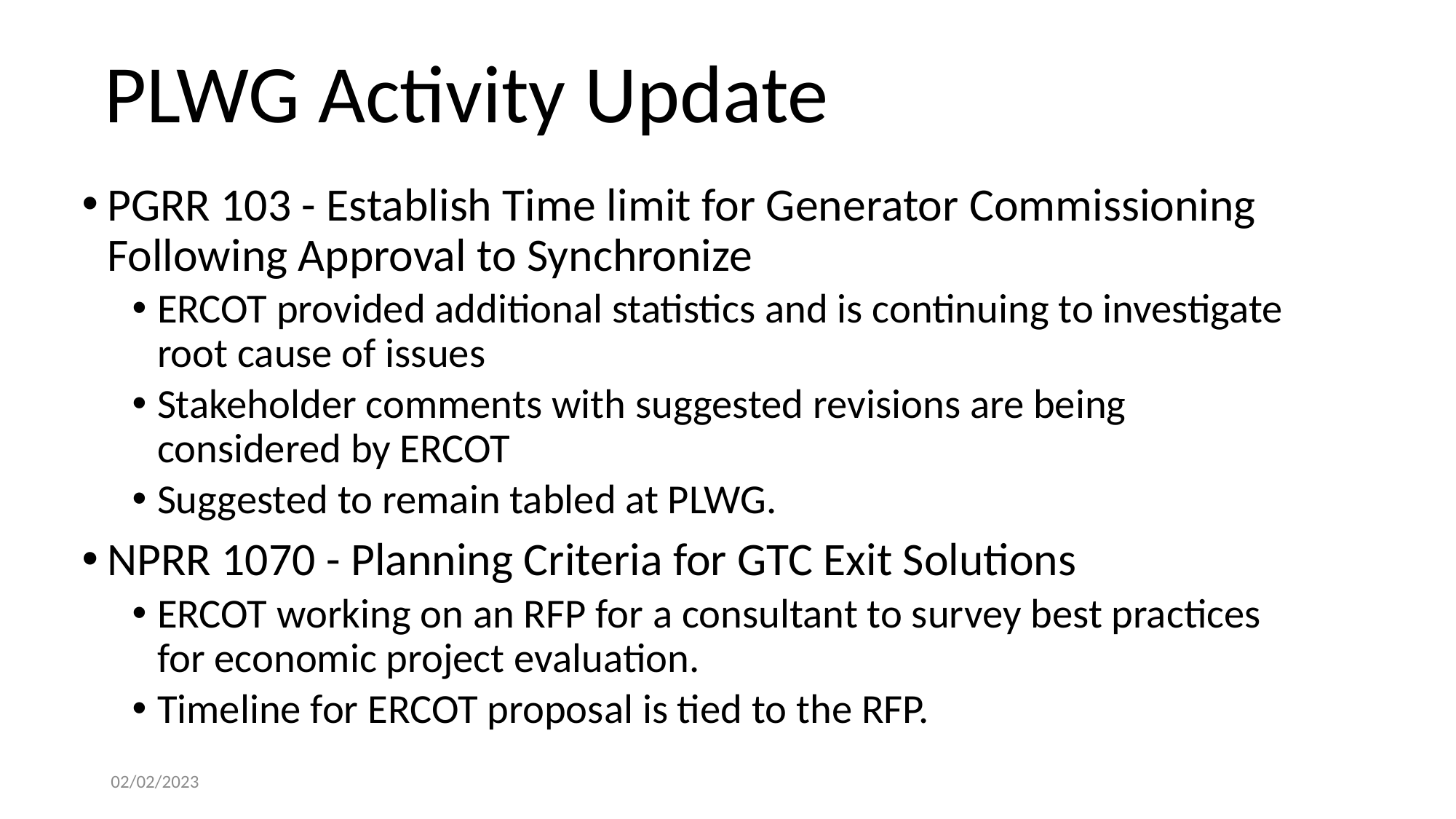

# PLWG Activity Update
PGRR 103 - Establish Time limit for Generator Commissioning Following Approval to Synchronize
ERCOT provided additional statistics and is continuing to investigate root cause of issues
Stakeholder comments with suggested revisions are being considered by ERCOT
Suggested to remain tabled at PLWG.
NPRR 1070 - Planning Criteria for GTC Exit Solutions
ERCOT working on an RFP for a consultant to survey best practices for economic project evaluation.
Timeline for ERCOT proposal is tied to the RFP.

02/02/2023